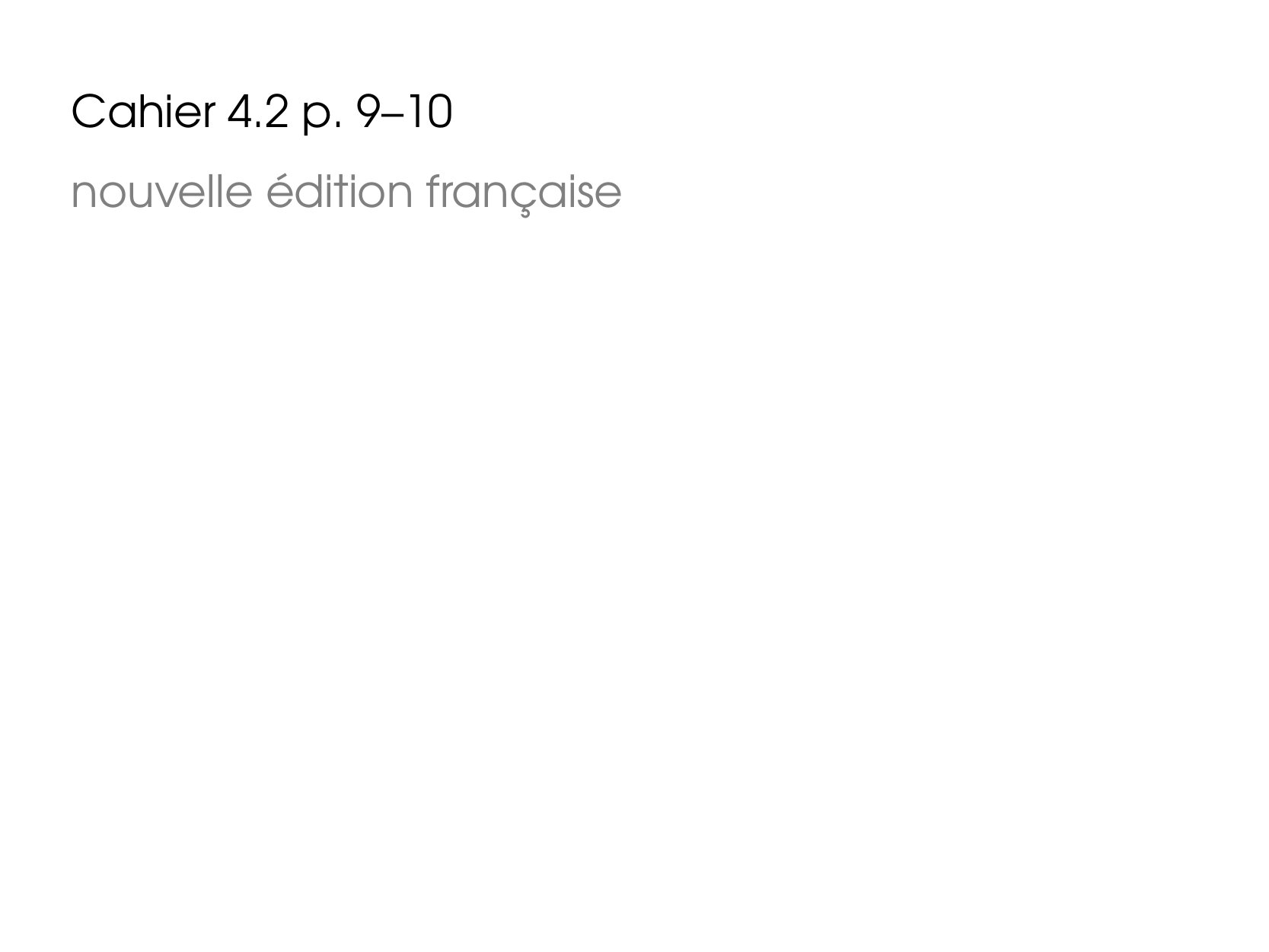

Cahier 4.2 p. 9–10
nouvelle édition française